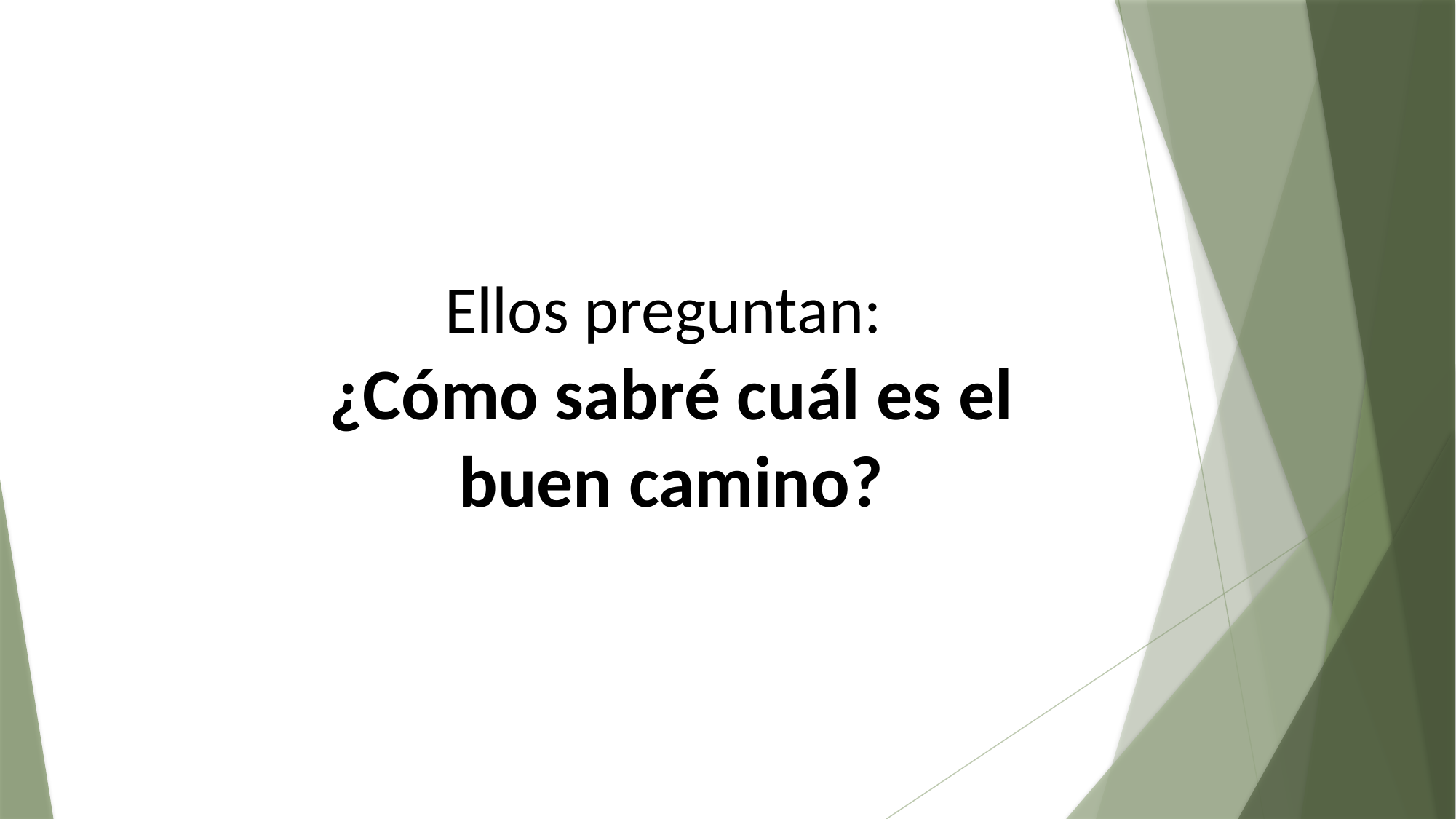

Ellos preguntan:
¿Cómo sabré cuál es el buen camino?